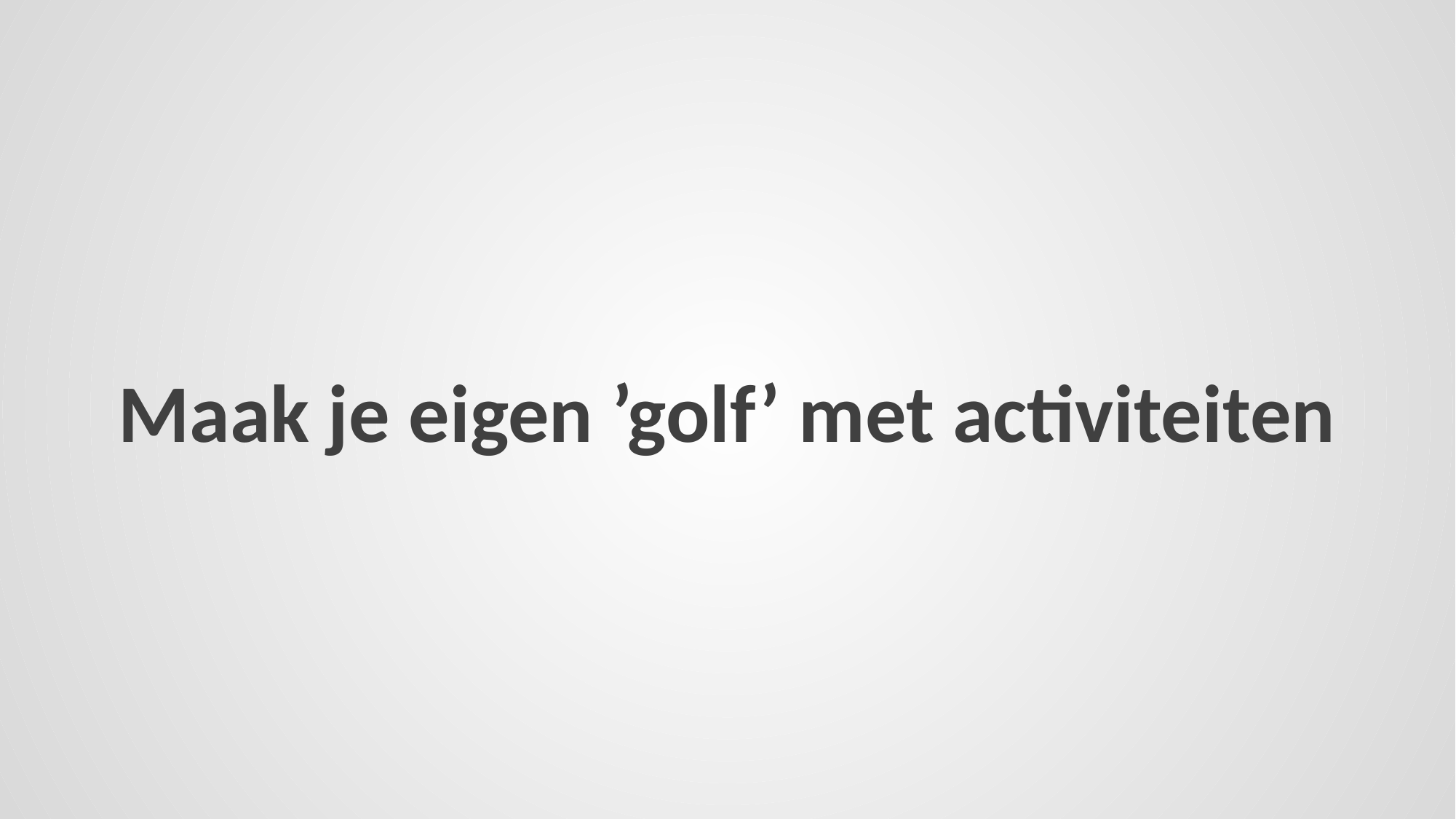

# Maak je eigen ’golf’ met activiteiten